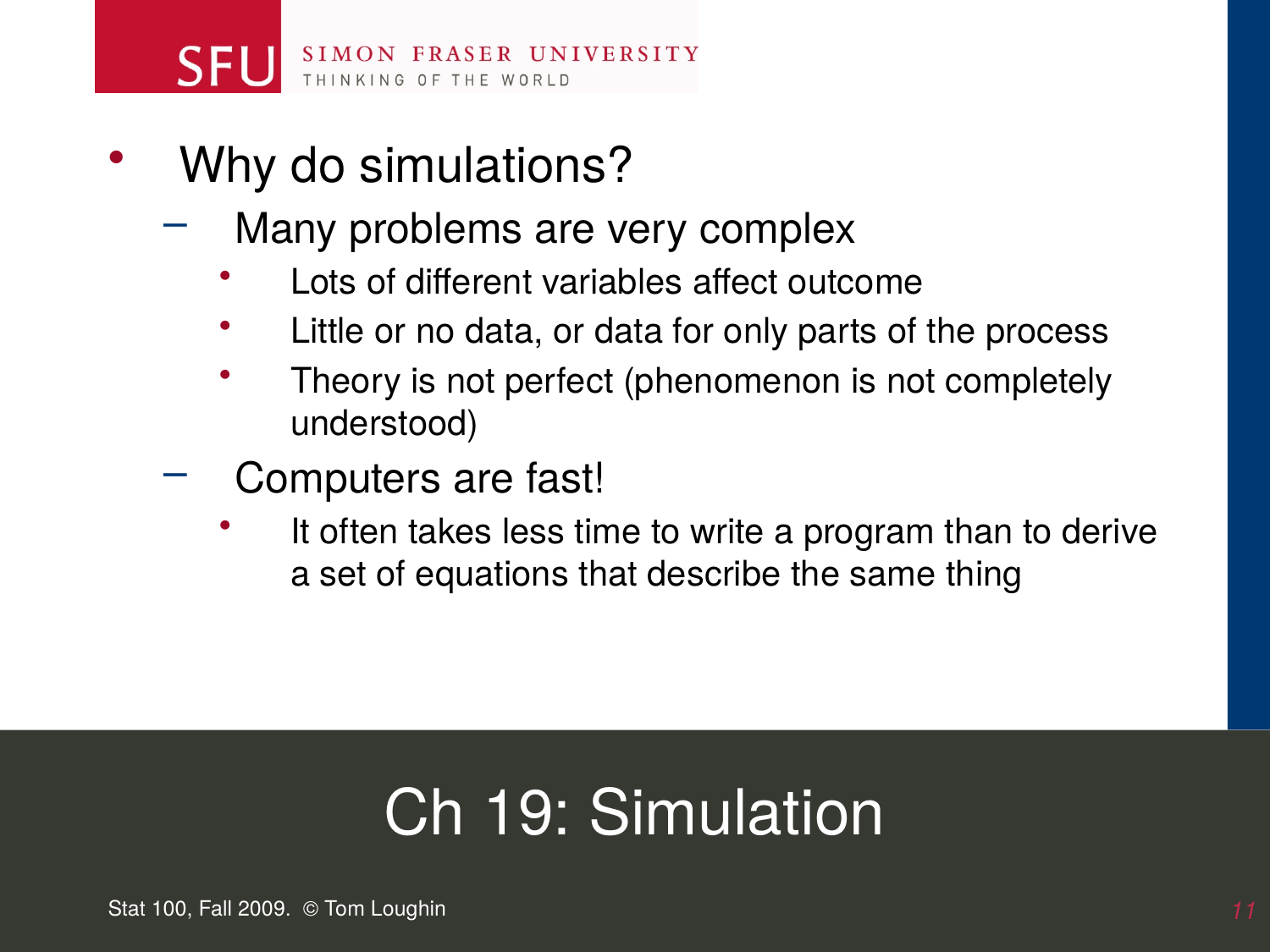

Why do simulations?
Many problems are very complex
Lots of different variables affect outcome
Little or no data, or data for only parts of the process
Theory is not perfect (phenomenon is not completely understood)
Computers are fast!
It often takes less time to write a program than to derive a set of equations that describe the same thing

# Ch 19: Simulation
Stat 100, Fall 2009.  © Tom Loughin
11